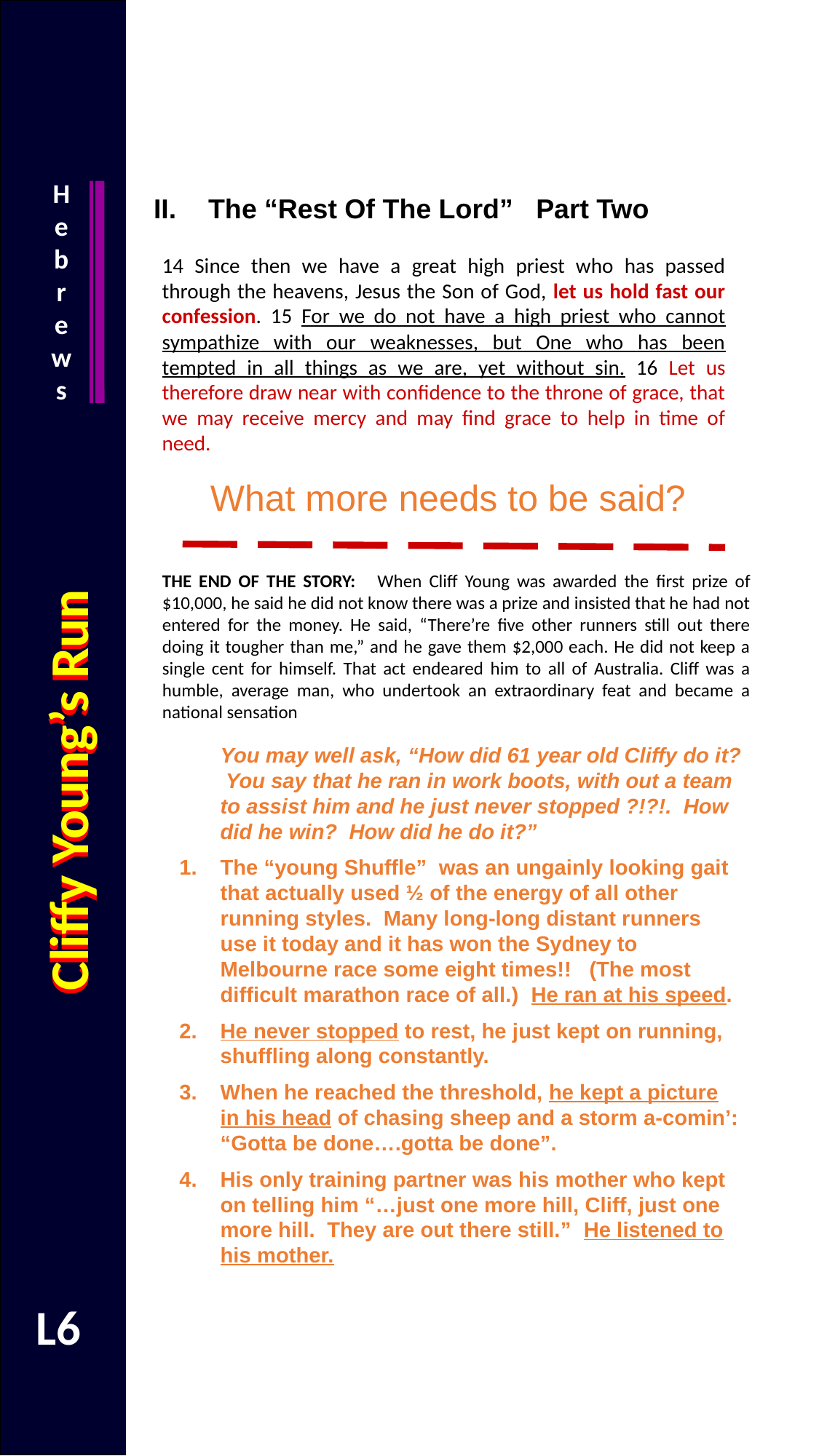

Hebrews

The “Rest Of The Lord”   Part Two
14 Since then we have a great high priest who has passed through the heavens, Jesus the Son of God, let us hold fast our confession. 15 For we do not have a high priest who cannot sympathize with our weaknesses, but One who has been tempted in all things as we are, yet without sin. 16 Let us therefore draw near with confidence to the throne of grace, that we may receive mercy and may find grace to help in time of need.

What more needs to be said?

THE END OF THE STORY:   When Cliff Young was awarded the first prize of $10,000, he said he did not know there was a prize and insisted that he had not entered for the money. He said, “There’re five other runners still out there doing it tougher than me,” and he gave them $2,000 each. He did not keep a single cent for himself. That act endeared him to all of Australia. Cliff was a humble, average man, who undertook an extraordinary feat and became a national sensation
	You may well ask, “How did 61 year old Cliffy do it?  You say that he ran in work boots, with out a team to assist him and he just never stopped ?!?!.  How did he win?  How did he do it?”
The “young Shuffle”  was an ungainly looking gait that actually used ½ of the energy of all other running styles.  Many long-long distant runners use it today and it has won the Sydney to Melbourne race some eight times!!   (The most difficult marathon race of all.)  He ran at his speed.
He never stopped to rest, he just kept on running, shuffling along constantly.
When he reached the threshold, he kept a picture in his head of chasing sheep and a storm a-comin’: “Gotta be done….gotta be done”.
His only training partner was his mother who kept on telling him “…just one more hill, Cliff, just one more hill.  They are out there still.”  He listened to his mother.
Cliffy Young’s Run
Cliffy Young’s Run
L6